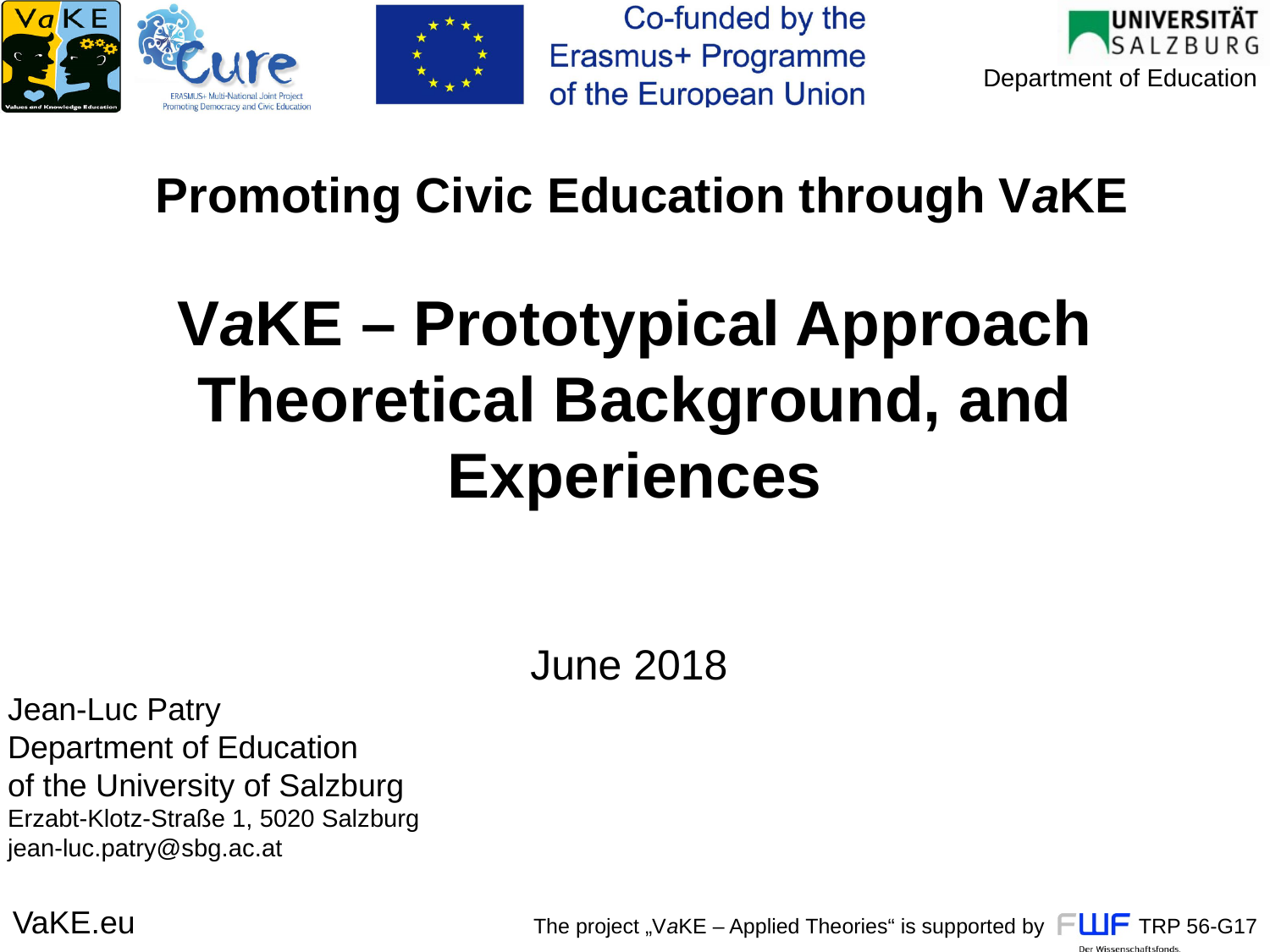

# Promoting Civic Education through VaKE VaKE – Prototypical Approach Theoretical Background, and Experiences June 2018
Jean-Luc Patry
Department of Education
of the University of Salzburg
Erzabt-Klotz-Straße 1, 5020 Salzburg
jean-luc.patry@sbg.ac.at